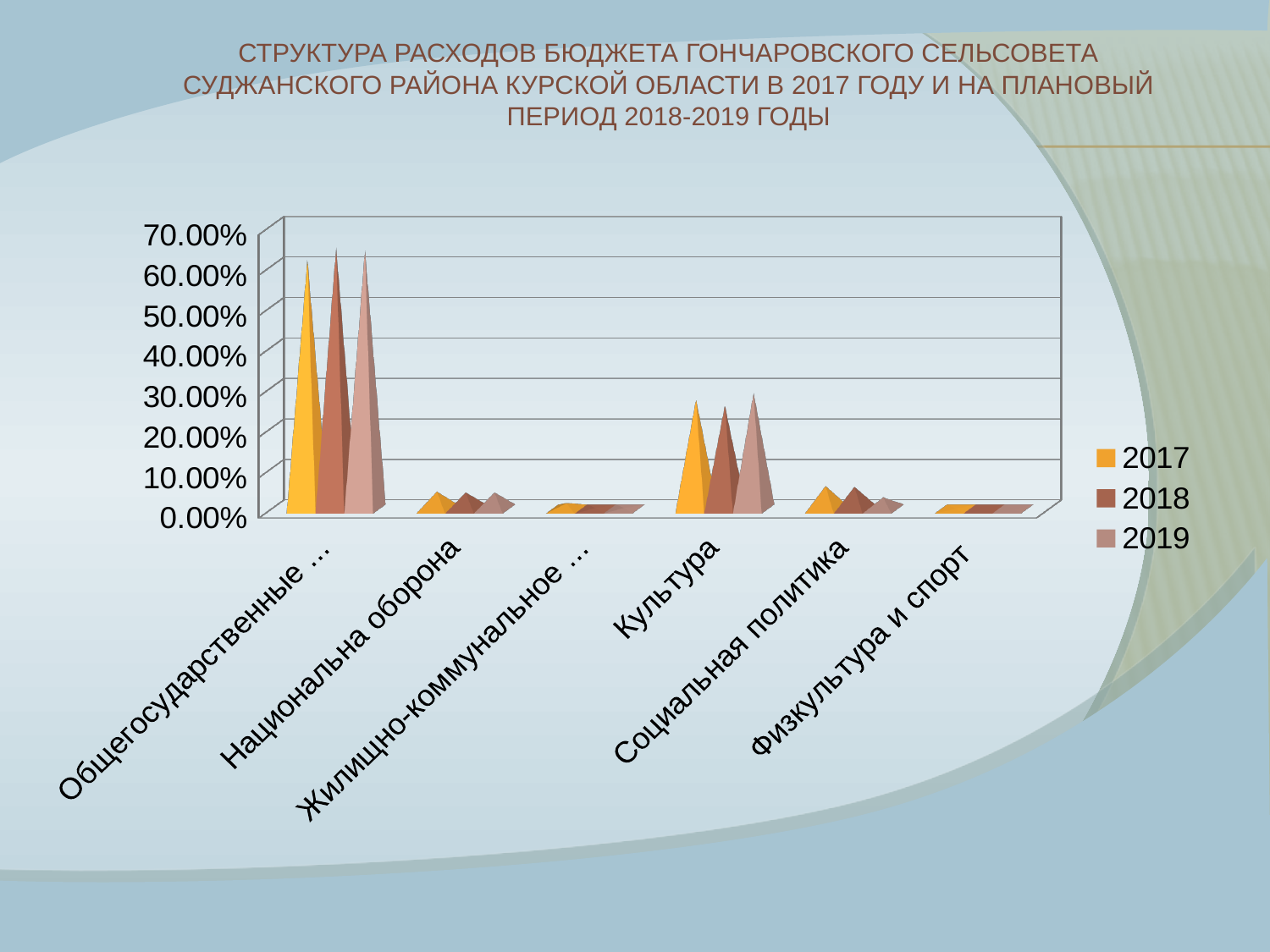

# Структура расходов бюджета Гончаровского сельсовета Суджанского района Курской области в 2017 году И НА ПЛАНОВЫЙ ПЕРИОД 2018-2019 ГОДЫ

[unsupported chart]